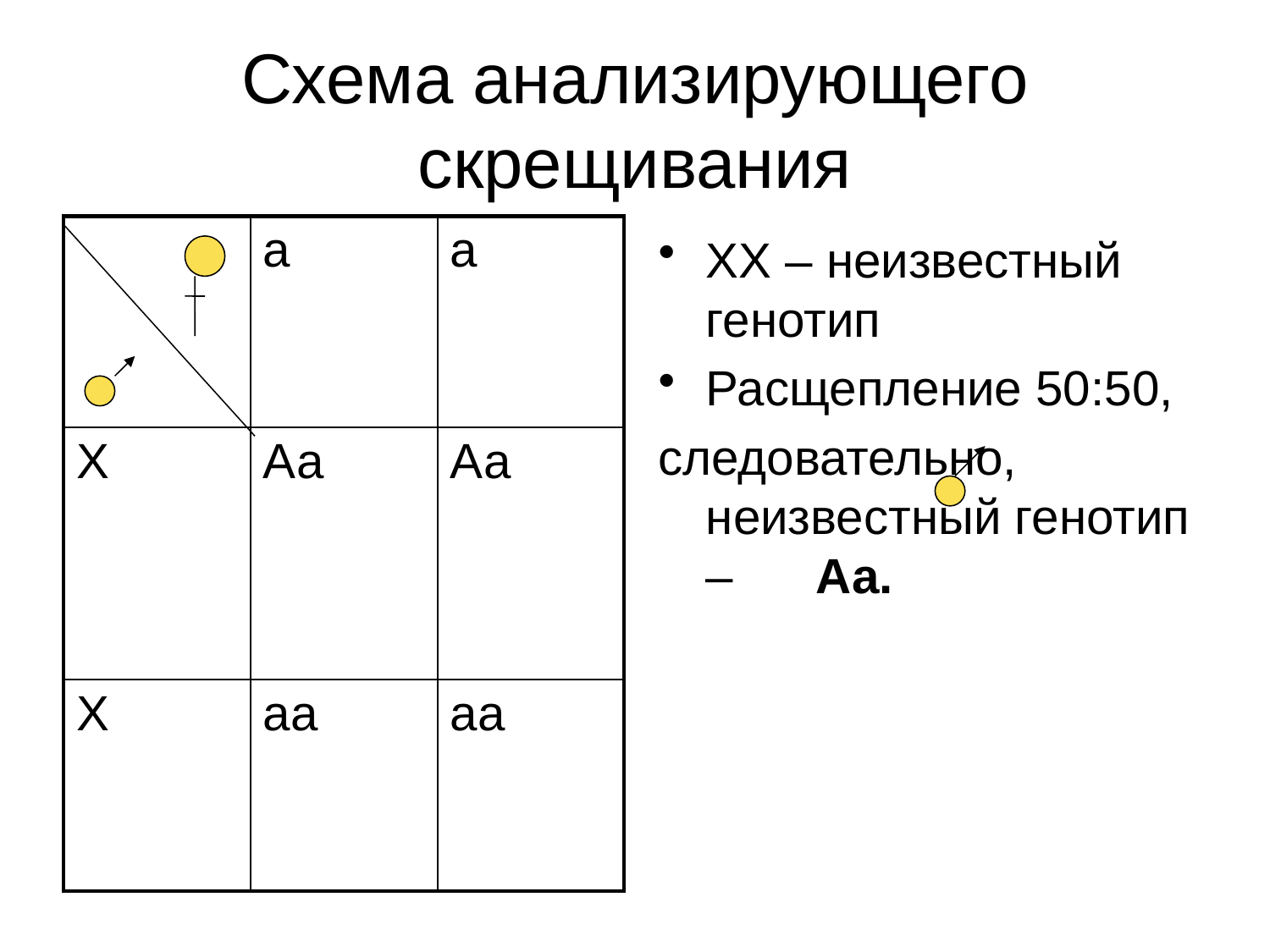

# Схема анализирующего скрещивания
|  | а | а |
| --- | --- | --- |
| Х | Аа | Аа |
| Х | аа | аа |
ХХ – неизвестный генотип
Расщепление 50:50,
следовательно, неизвестный генотип –      Аа.